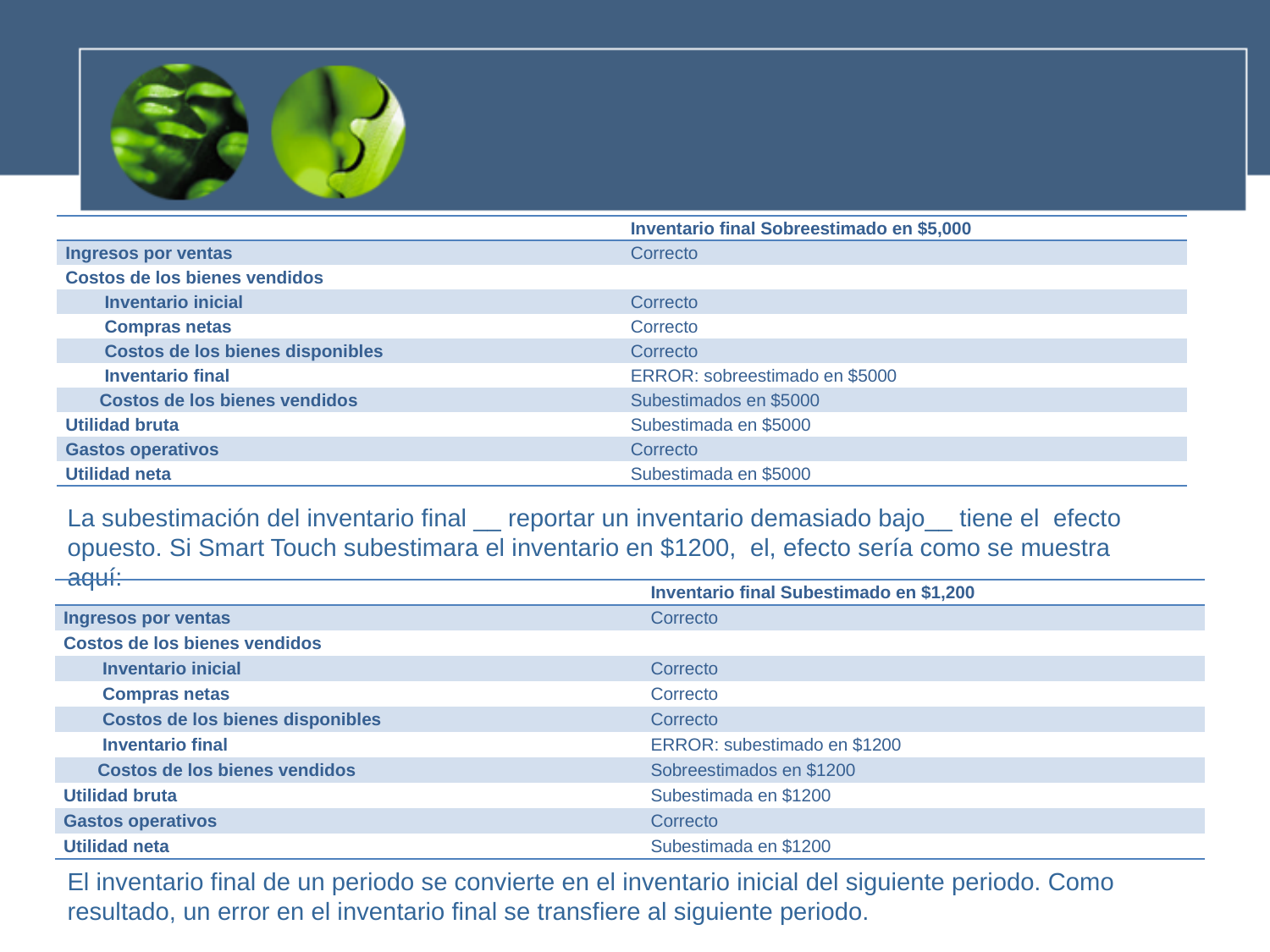

|  | Inventario final Sobreestimado en $5,000 |
| --- | --- |
| Ingresos por ventas | Correcto |
| Costos de los bienes vendidos |  |
| Inventario inicial | Correcto |
| Compras netas | Correcto |
| Costos de los bienes disponibles | Correcto |
| Inventario final | ERROR: sobreestimado en $5000 |
| Costos de los bienes vendidos | Subestimados en $5000 |
| Utilidad bruta | Subestimada en $5000 |
| Gastos operativos | Correcto |
| Utilidad neta | Subestimada en $5000 |
La subestimación del inventario final __ reportar un inventario demasiado bajo__ tiene el  efecto opuesto. Si Smart Touch subestimara el inventario en $1200,  el, efecto sería como se muestra aquí:
|  | Inventario final Subestimado en $1,200 |
| --- | --- |
| Ingresos por ventas | Correcto |
| Costos de los bienes vendidos |  |
| Inventario inicial | Correcto |
| Compras netas | Correcto |
| Costos de los bienes disponibles | Correcto |
| Inventario final | ERROR: subestimado en $1200 |
| Costos de los bienes vendidos | Sobreestimados en $1200 |
| Utilidad bruta | Subestimada en $1200 |
| Gastos operativos | Correcto |
| Utilidad neta | Subestimada en $1200 |
El inventario final de un periodo se convierte en el inventario inicial del siguiente periodo. Como resultado, un error en el inventario final se transfiere al siguiente periodo.